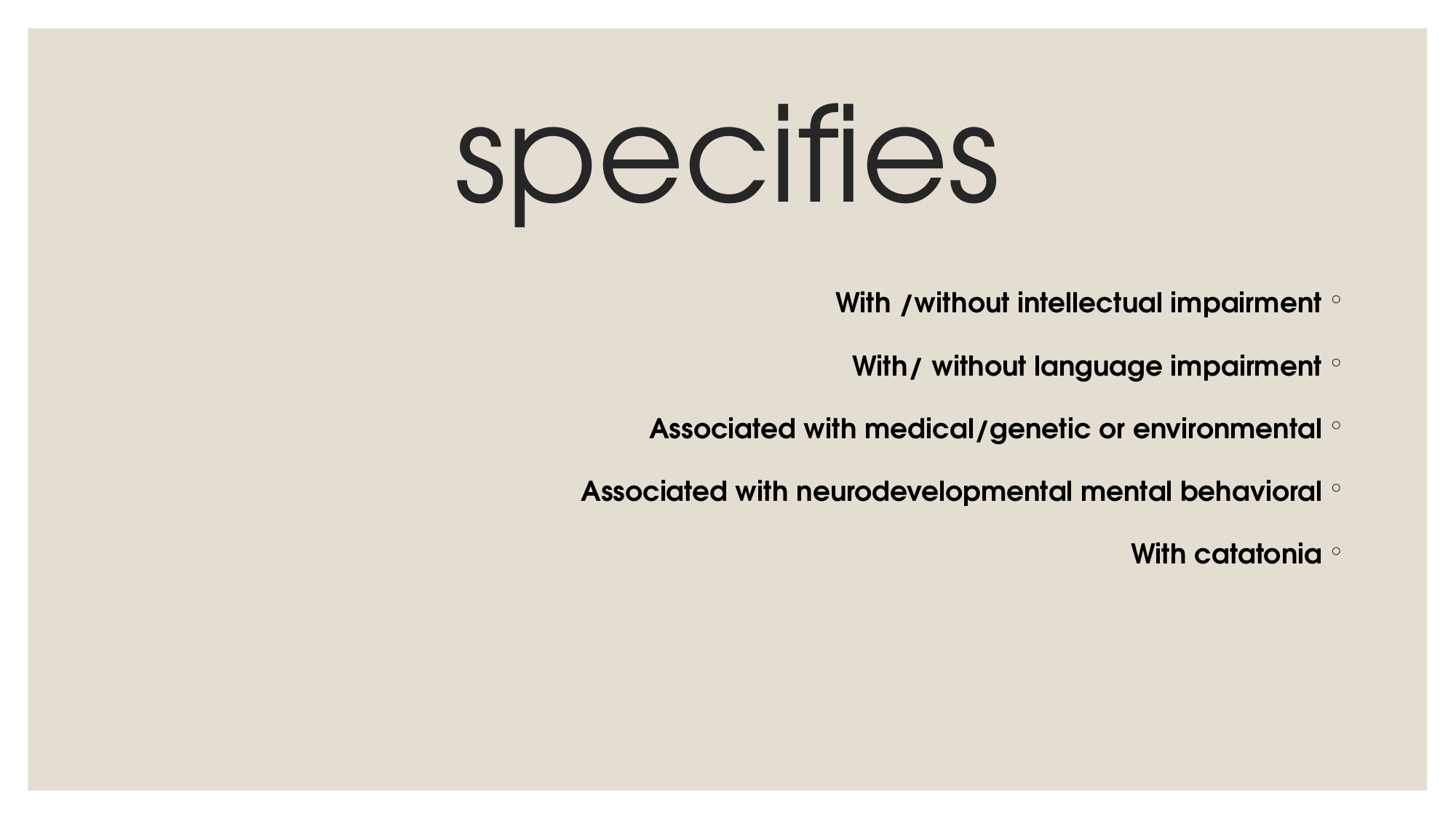

# specifies
With /without intellectual impairment
With/ without language impairment
Associated with medical/genetic or environmental
Associated with neurodevelopmental mental behavioral
With catatonia